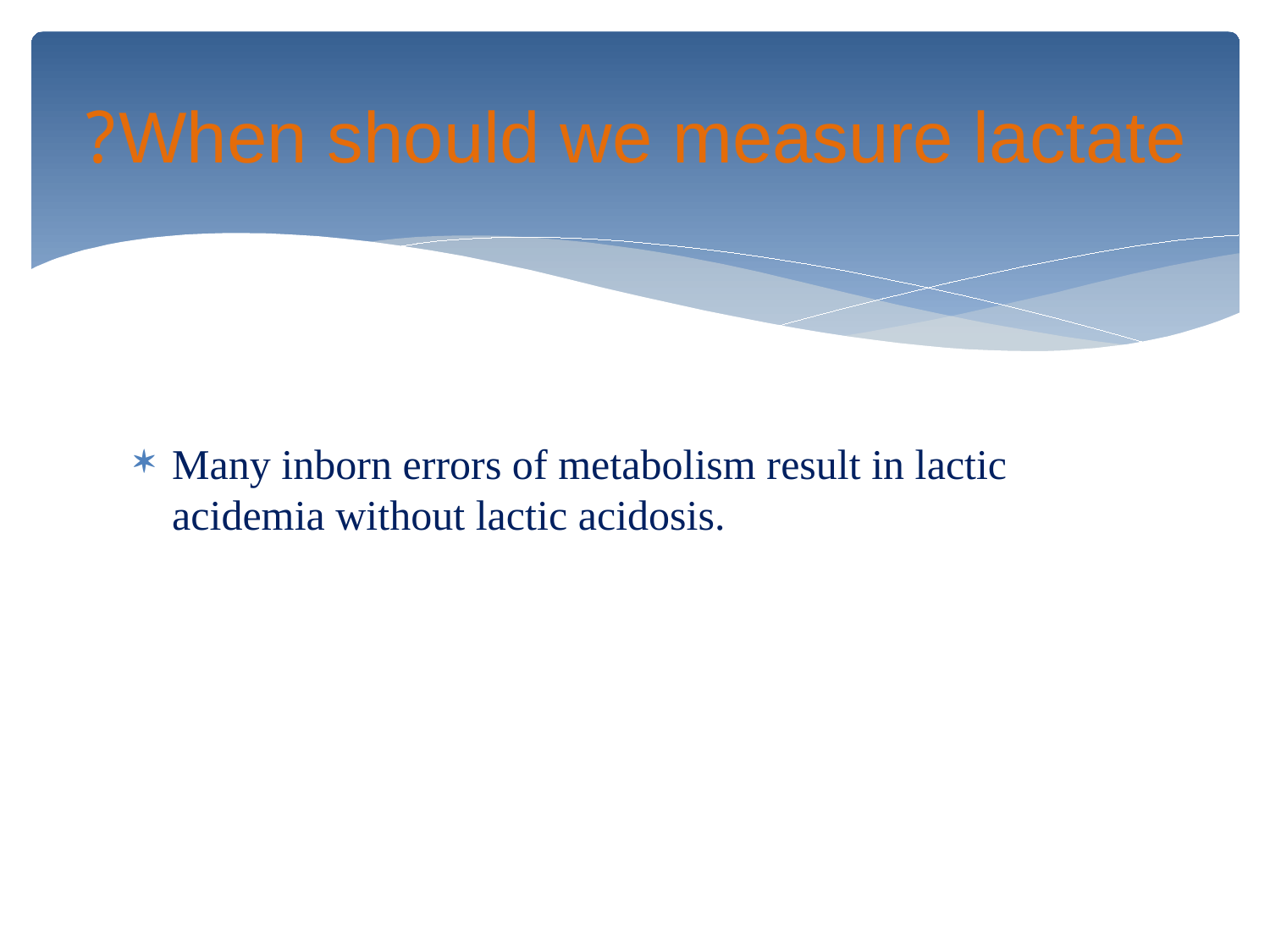

# When should we measure lactate?

Many inborn errors of metabolism result in lactic acidemia without lactic acidosis.